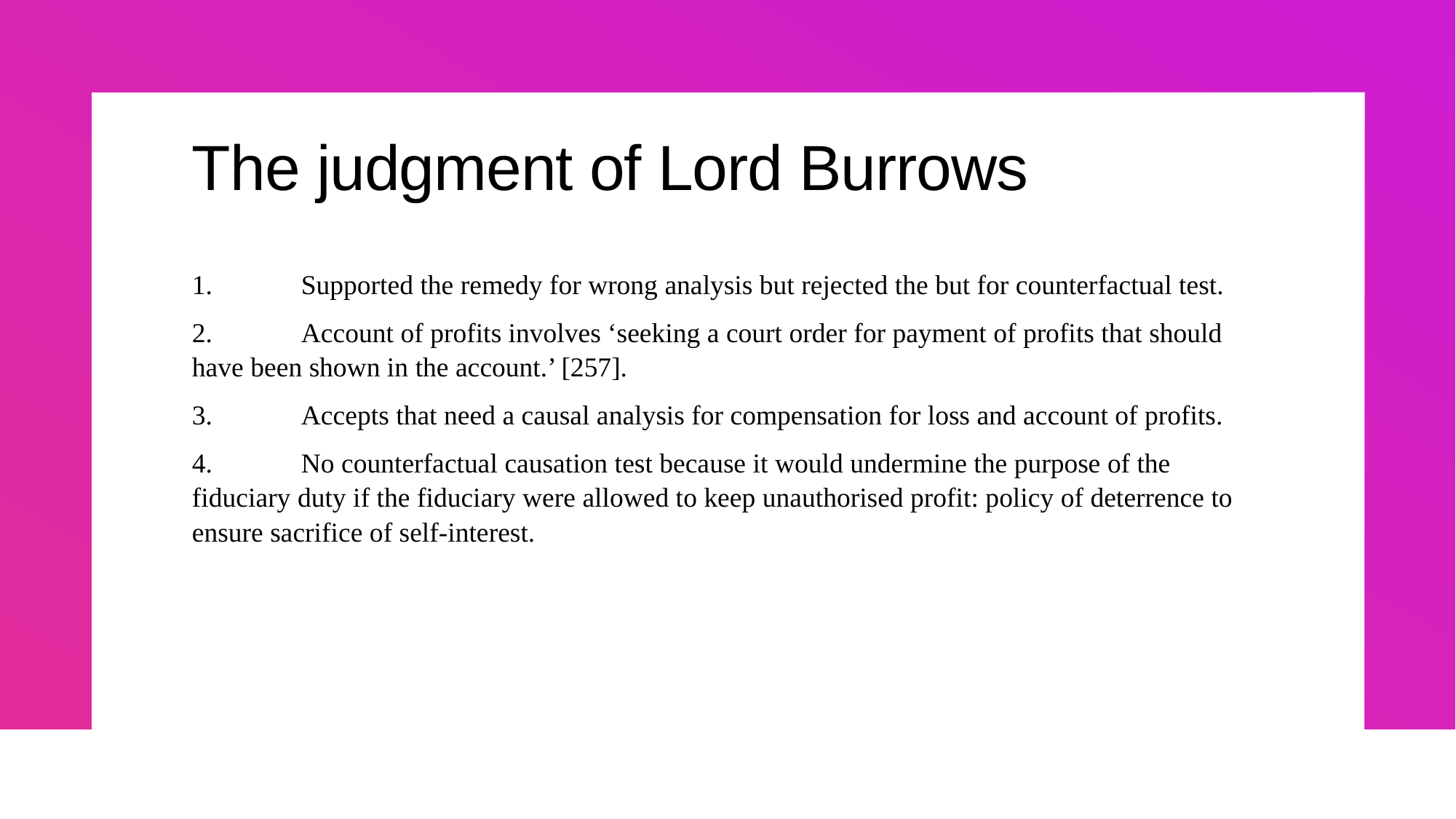

# The judgment of Lord Burrows
1.	Supported the remedy for wrong analysis but rejected the but for counterfactual test.
2.	Account of profits involves ‘seeking a court order for payment of profits that should have been shown in the account.’ [257].
3.	Accepts that need a causal analysis for compensation for loss and account of profits.
4.	No counterfactual causation test because it would undermine the purpose of the fiduciary duty if the fiduciary were allowed to keep unauthorised profit: policy of deterrence to ensure sacrifice of self-interest.